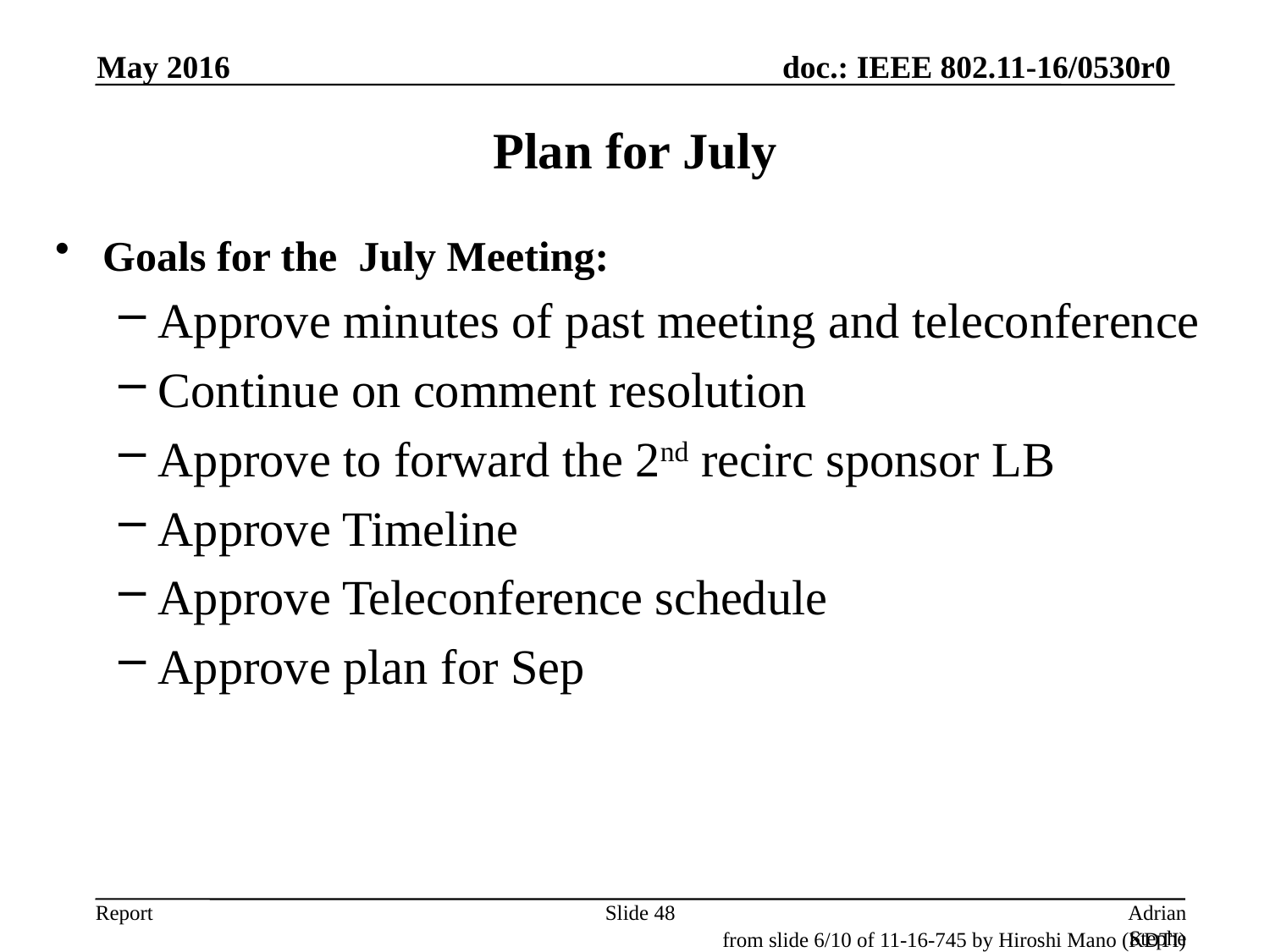

May 2016
# Plan for July
Goals for the  July Meeting:
Approve minutes of past meeting and teleconference
Continue on comment resolution
Approve to forward the 2nd recirc sponsor LB
Approve Timeline
Approve Teleconference schedule
Approve plan for Sep

Slide 48
Adrian Stephens, Intel Corporation
from slide 6/10 of 11-16-745 by Hiroshi Mano (KDTI)